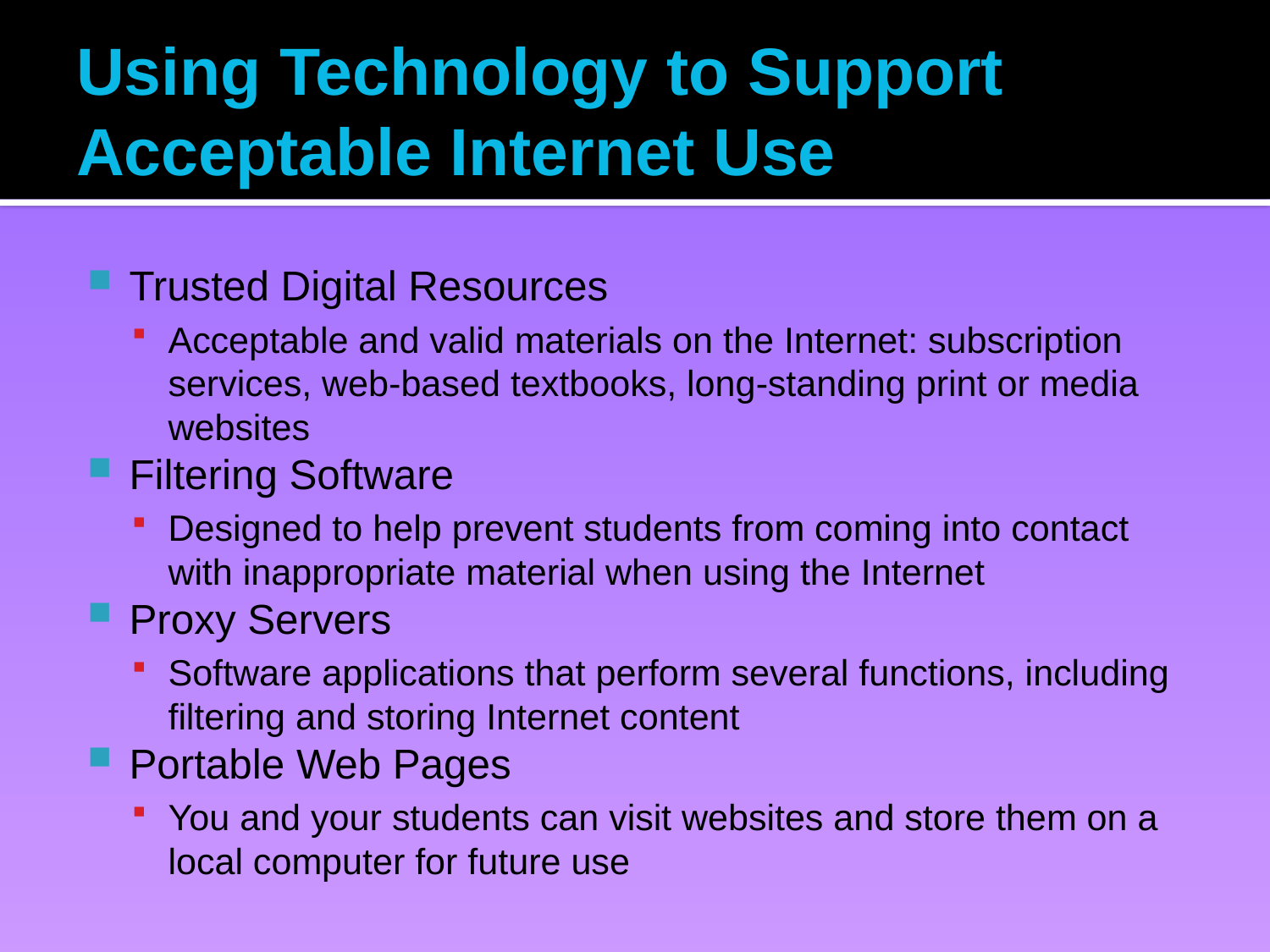

# Using Technology to Support Acceptable Internet Use
Trusted Digital Resources
Acceptable and valid materials on the Internet: subscription services, web-based textbooks, long-standing print or media websites
Filtering Software
Designed to help prevent students from coming into contact with inappropriate material when using the Internet
Proxy Servers
Software applications that perform several functions, including filtering and storing Internet content
Portable Web Pages
You and your students can visit websites and store them on a local computer for future use